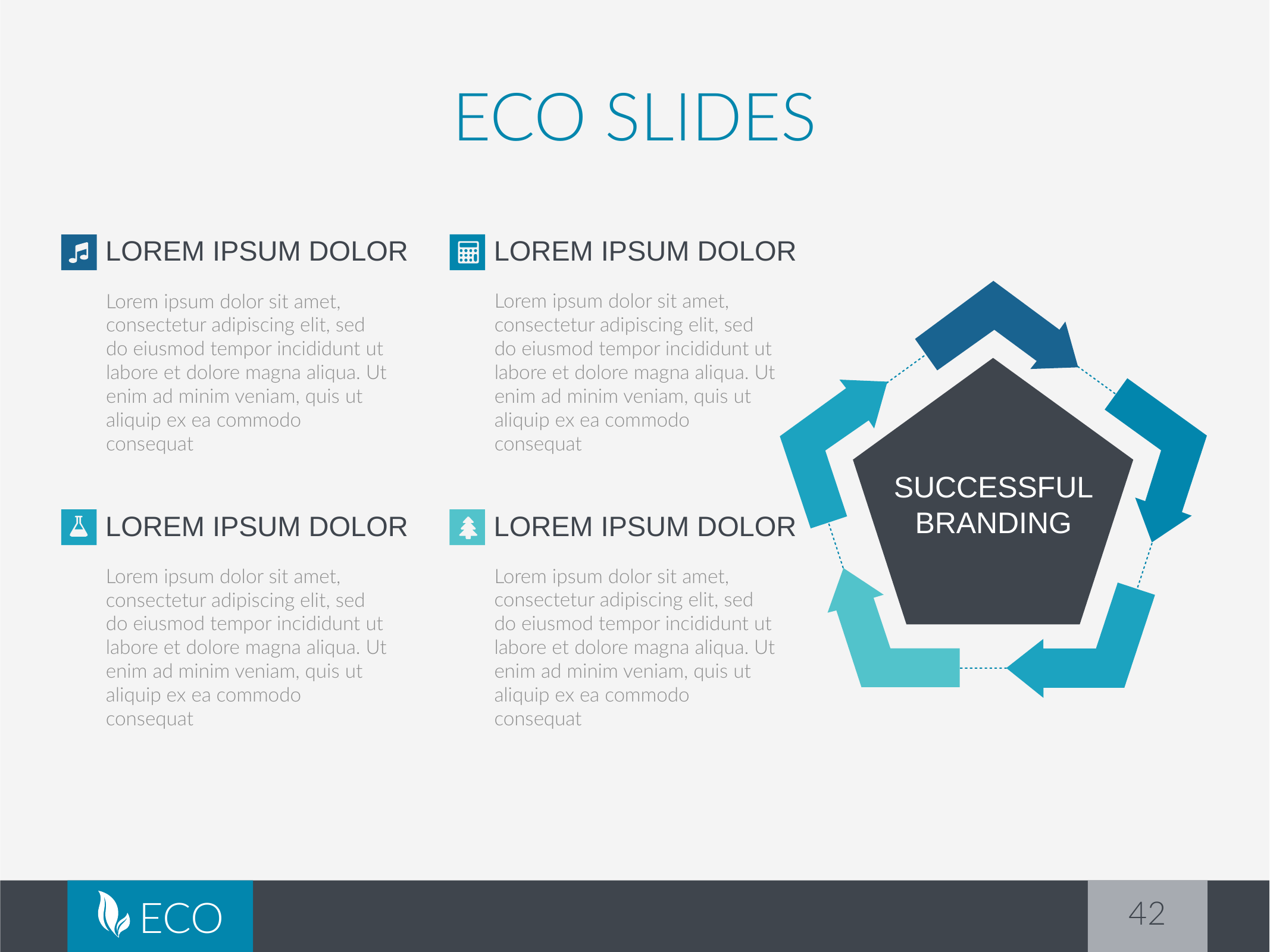

# ECO SLIDES
Lorem ipsum dolor
Lorem ipsum dolor

Successful
Branding

Lorem ipsum dolor sit amet, consectetur adipiscing elit, sed do eiusmod tempor incididunt ut labore et dolore magna aliqua. Ut enim ad minim veniam, quis ut aliquip ex ea commodo consequat
Lorem ipsum dolor sit amet, consectetur adipiscing elit, sed do eiusmod tempor incididunt ut labore et dolore magna aliqua. Ut enim ad minim veniam, quis ut aliquip ex ea commodo consequat
Lorem ipsum dolor
Lorem ipsum dolor

Lorem ipsum dolor sit amet, consectetur adipiscing elit, sed do eiusmod tempor incididunt ut labore et dolore magna aliqua. Ut enim ad minim veniam, quis ut aliquip ex ea commodo consequat
Lorem ipsum dolor sit amet, consectetur adipiscing elit, sed do eiusmod tempor incididunt ut labore et dolore magna aliqua. Ut enim ad minim veniam, quis ut aliquip ex ea commodo consequat
42